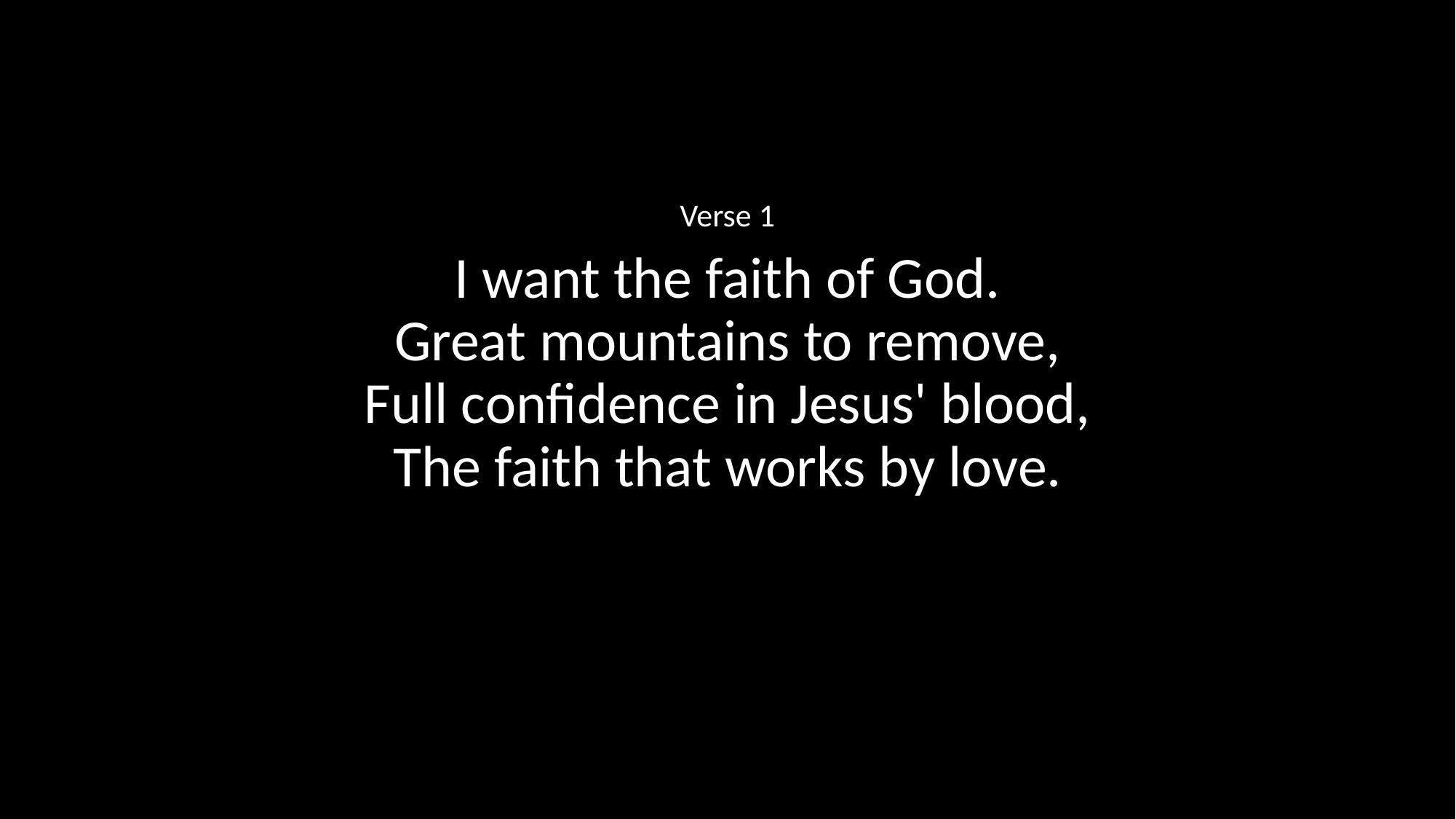

Verse 1
I want the faith of God.
Great mountains to remove,
Full confidence in Jesus' blood,
The faith that works by love.